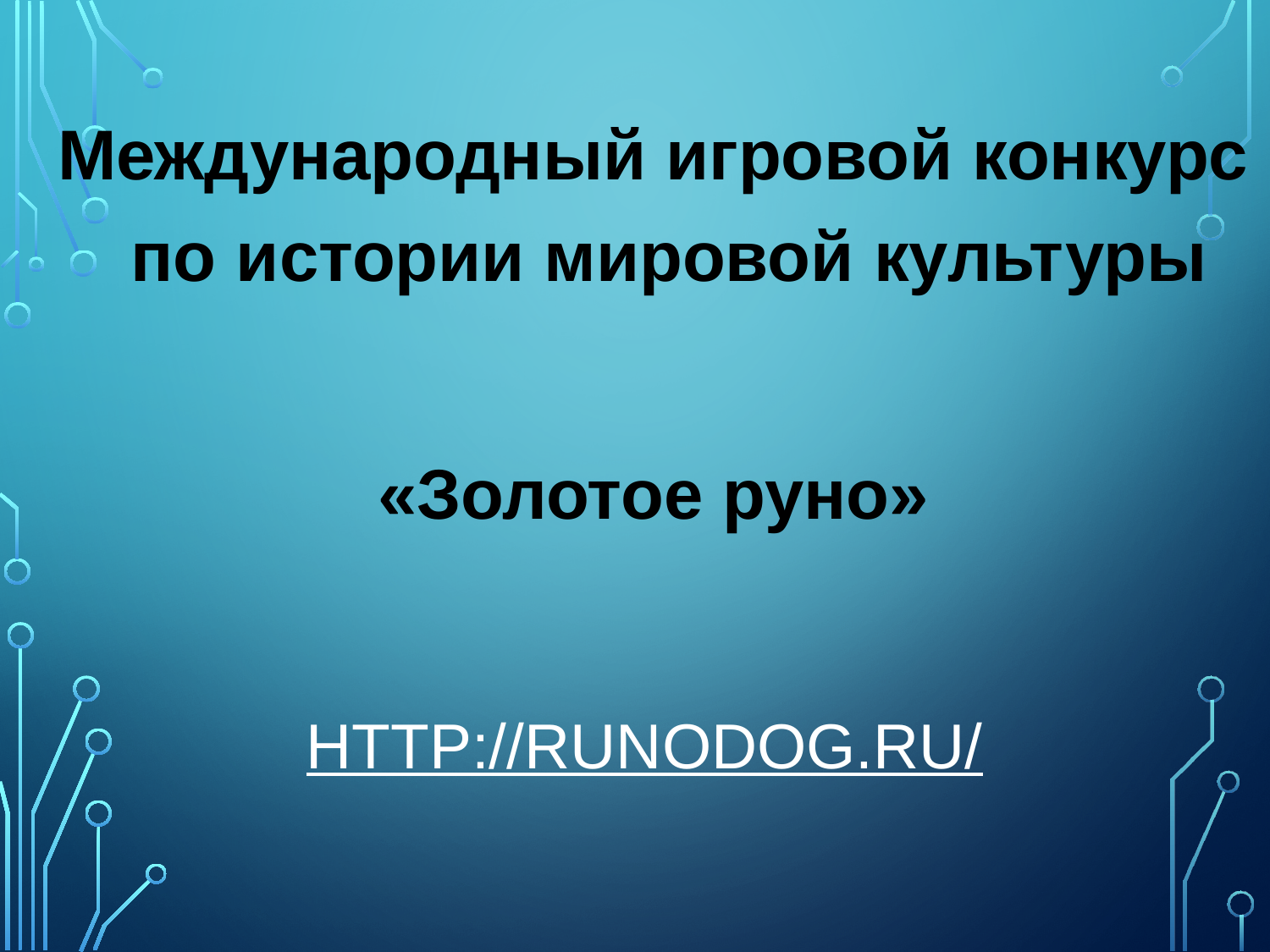

Международный игровой конкурс по истории мировой культуры

«Золотое руно»
# http://runodog.ru/